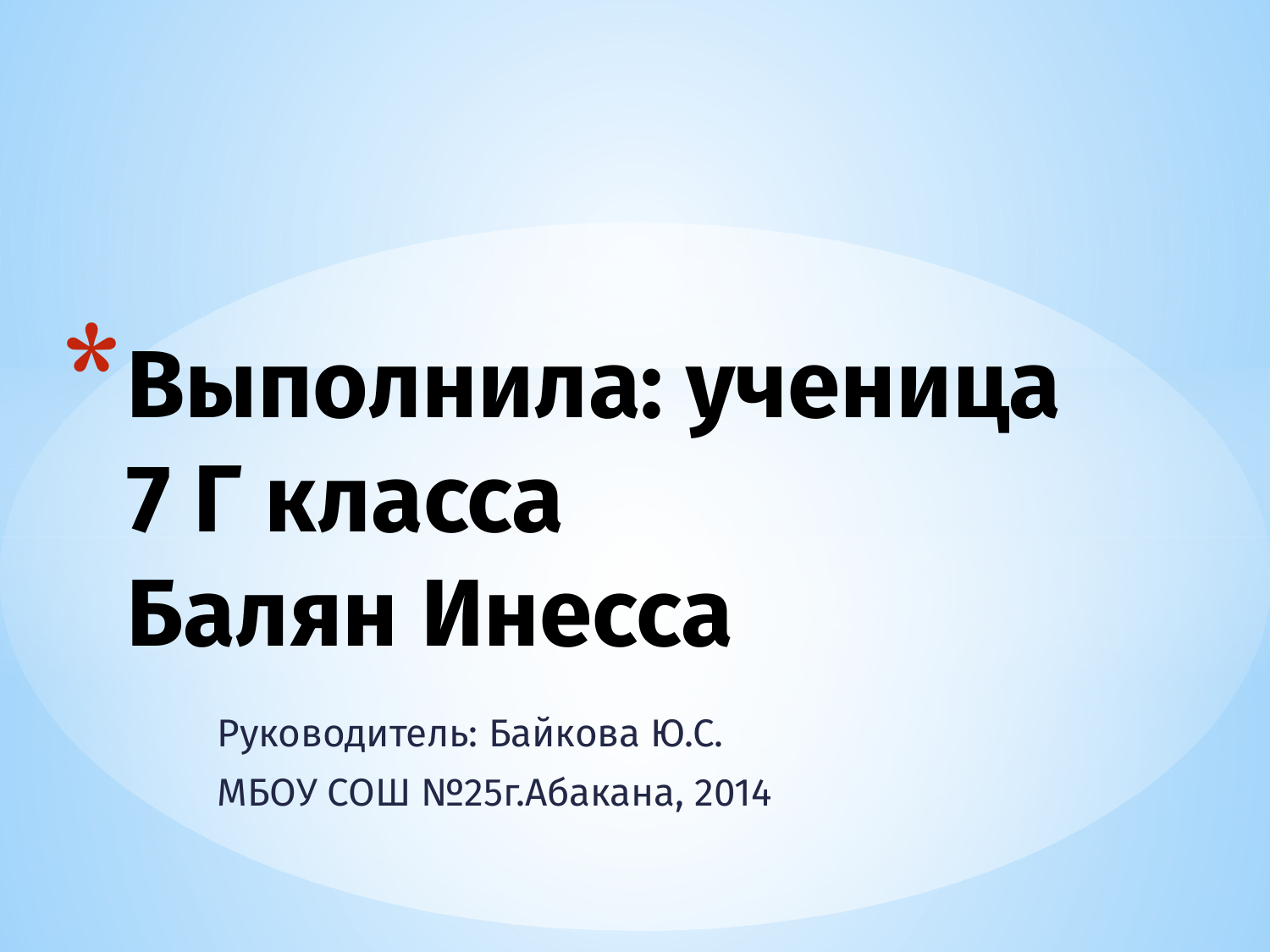

# Выполнила: ученица 7 Г класса Балян Инесса
Руководитель: Байкова Ю.С.
МБОУ СОШ №25г.Абакана, 2014